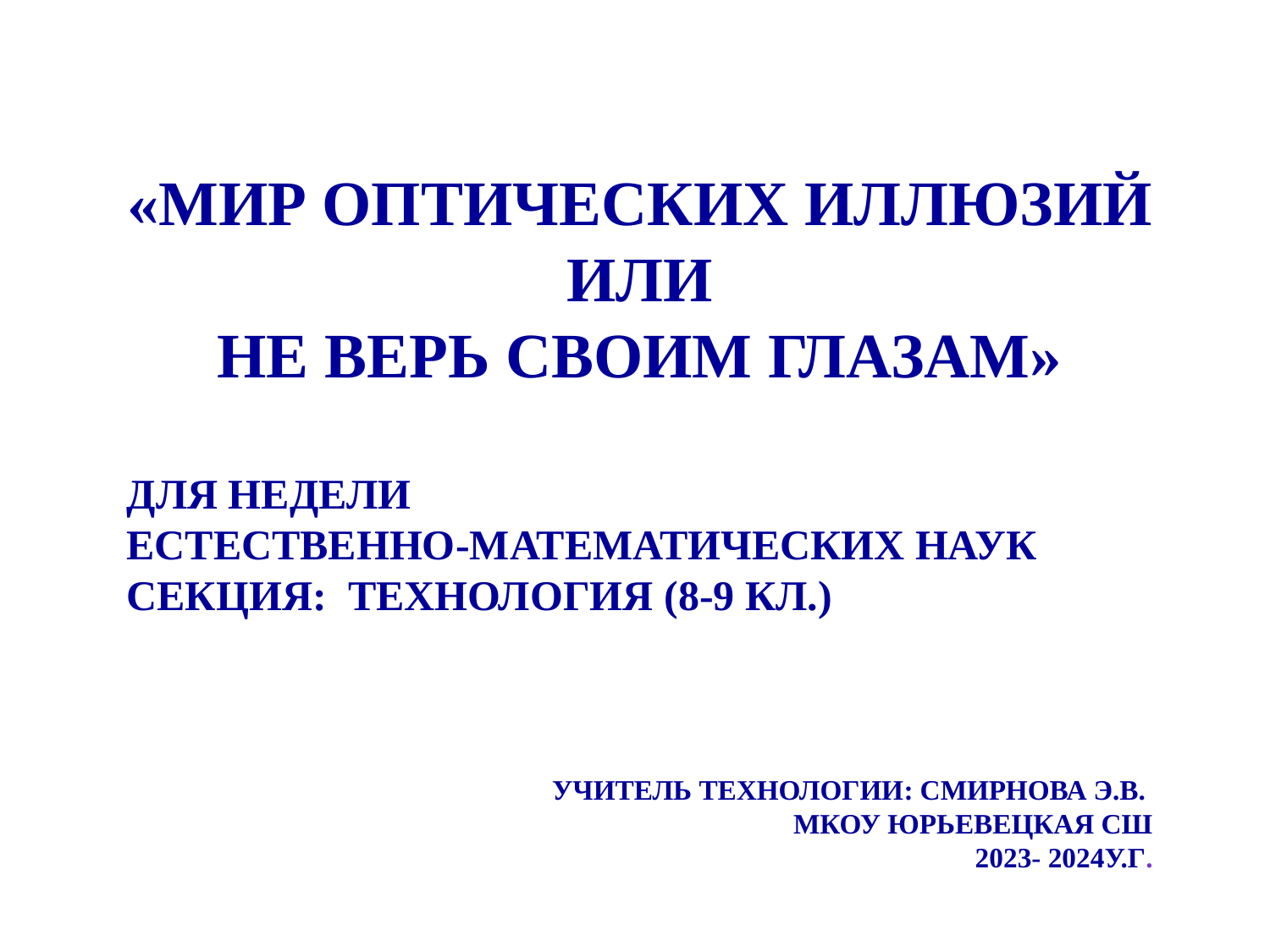

«Мир оптических иллюзий
Или
Не верь своим глазам»

Для недели
естественно-математических наук
Секция:  технология (8-9 кл.)

Учитель технологии: Смирнова Э.в.
МКОУ Юрьевецкая СШ
2023- 2024у.г.